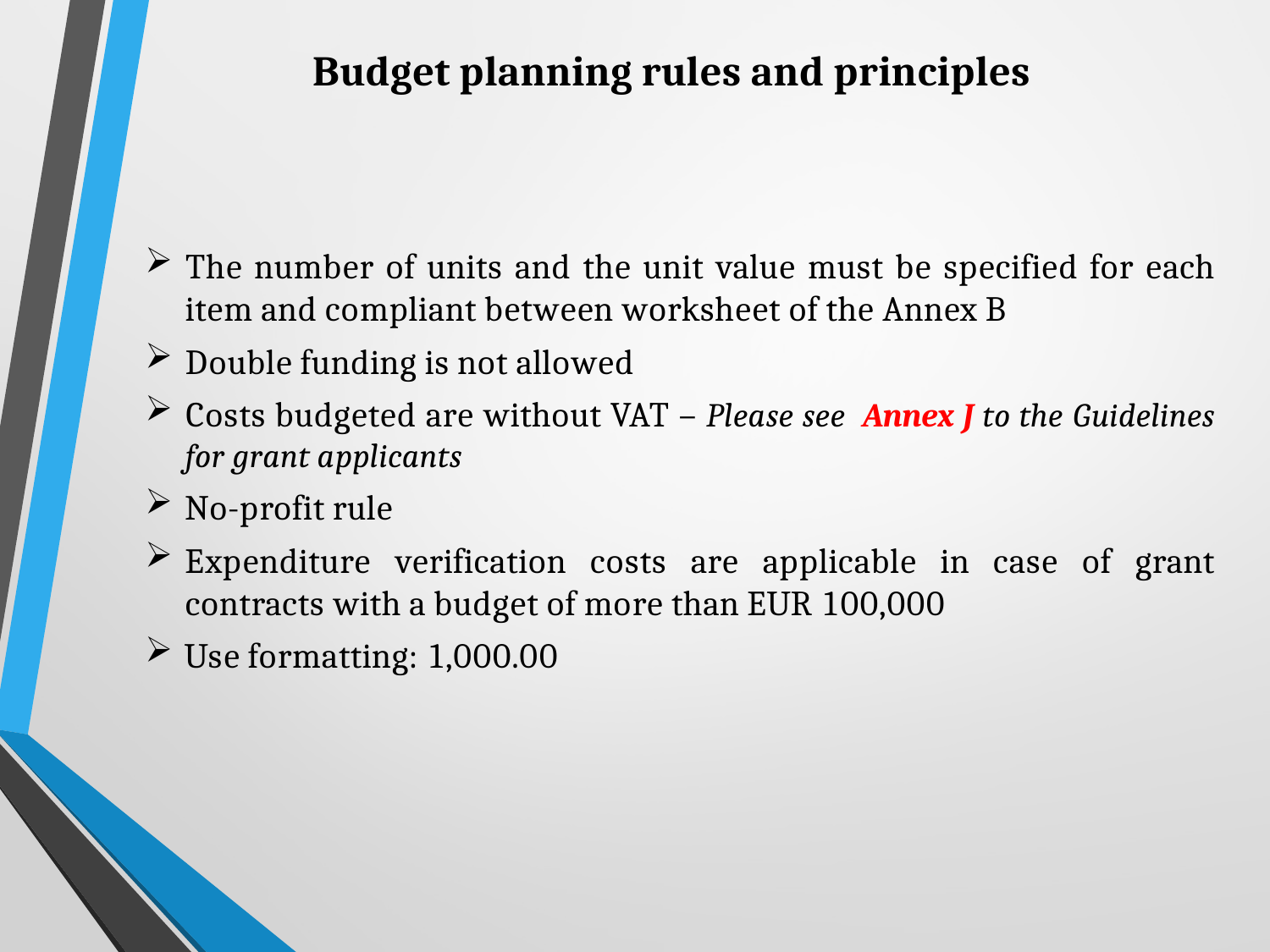

# Budget planning rules and principles
The number of units and the unit value must be specified for each item and compliant between worksheet of the Annex B
Double funding is not allowed
Costs budgeted are without VAT – Please see  Annex J to the Guidelines for grant applicants
No-profit rule
Expenditure verification costs are applicable in case of grant contracts with a budget of more than EUR 100,000
Use formatting: 1,000.00